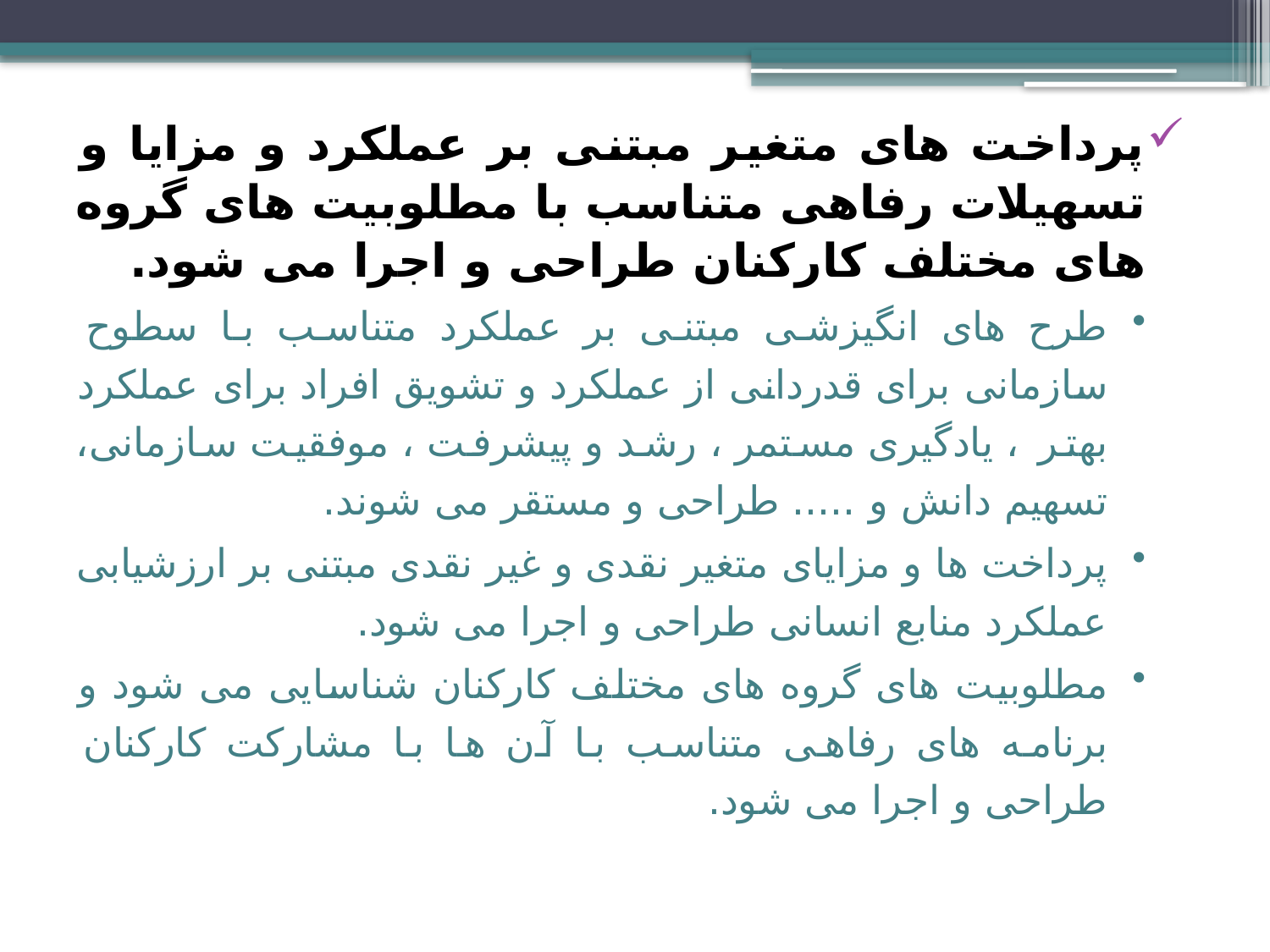

پرداخت های متغیر مبتنی بر عملکرد و مزایا و تسهیلات رفاهی متناسب با مطلوبیت های گروه های مختلف کارکنان طراحی و اجرا می شود.
طرح های انگیزشی مبتنی بر عملکرد متناسب با سطوح سازمانی برای قدردانی از عملکرد و تشويق افراد برای عملکرد بهتر ، يادگيری مستمر ، رشد و پيشرفت ، موفقيت سازمانی، تسهيم دانش و ..... طراحی و مستقر می شوند.
پرداخت ها و مزایای متغیر نقدی و غیر نقدی مبتنی بر ارزشیابی عملکرد منابع انسانی طراحی و اجرا می شود.
مطلوبیت های گروه های مختلف کارکنان شناسایی می شود و برنامه های رفاهی متناسب با آن ها با مشارکت کارکنان طراحی و اجرا می شود.